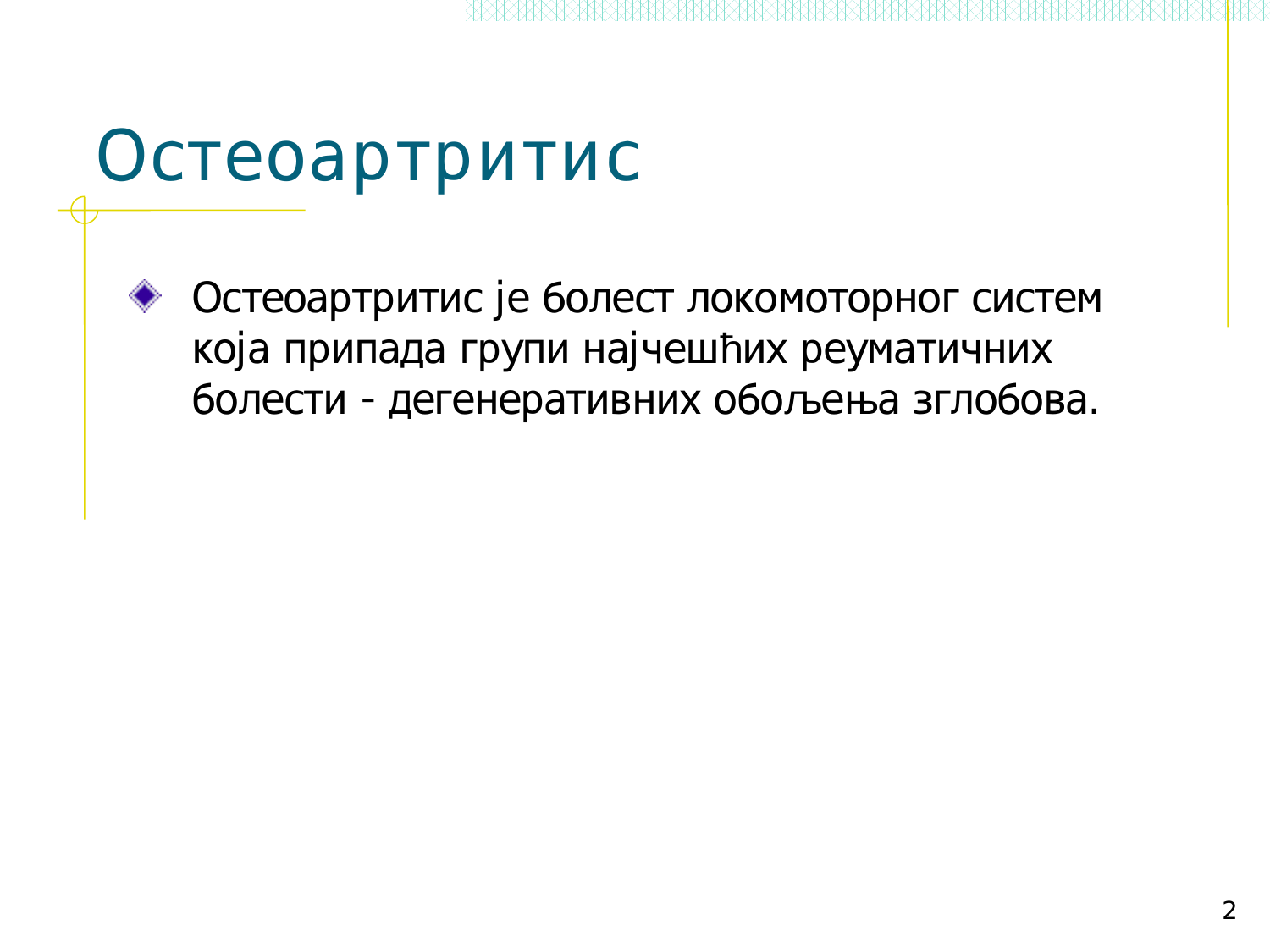

# Остеоартритис
Остеоартритис је болест локомоторног систем која припада групи најчешћих реуматичних болести - дегенеративних обољења зглобова.
2